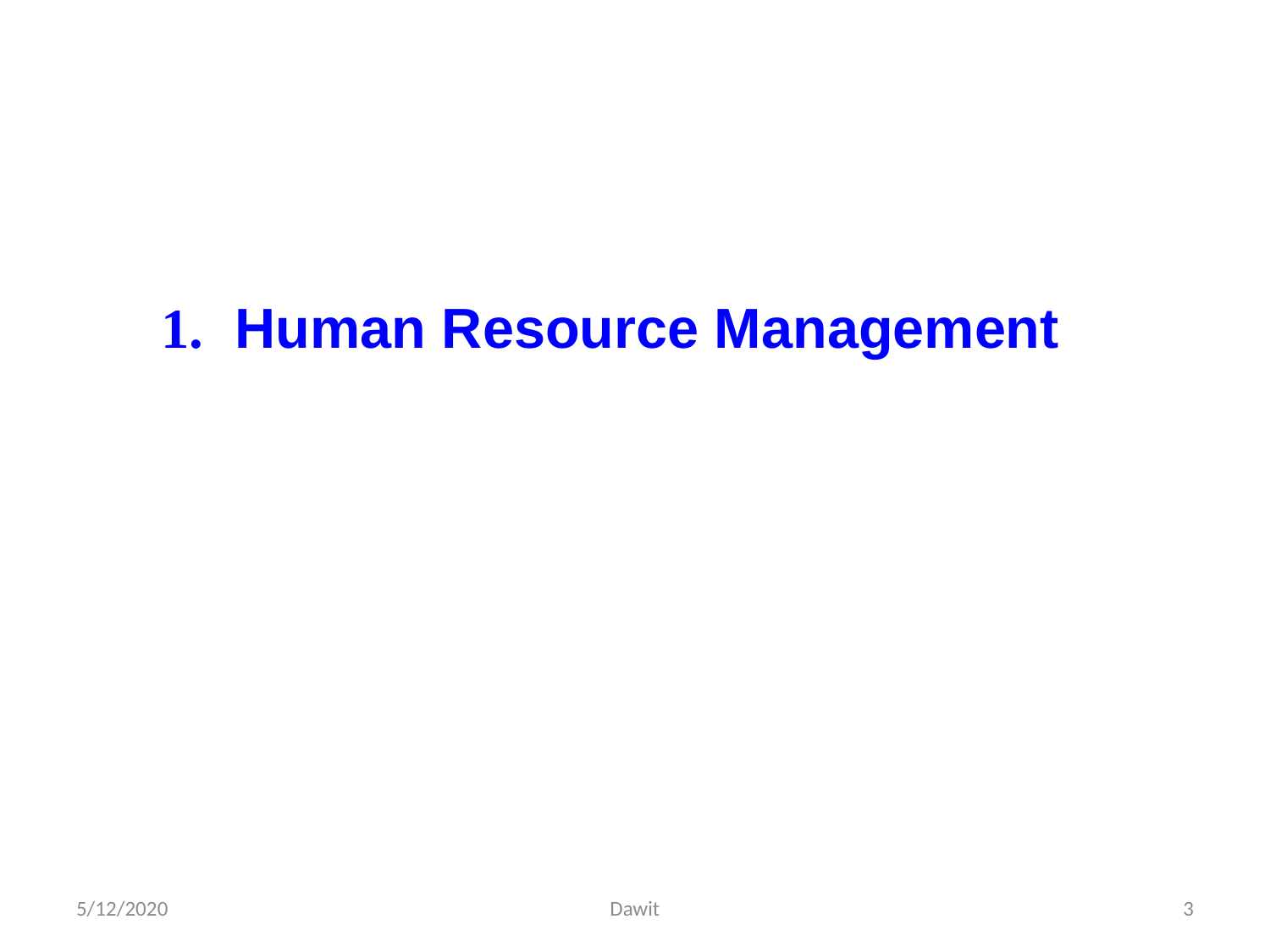

1.  Human Resource Management

5/12/2020
Dawit
3